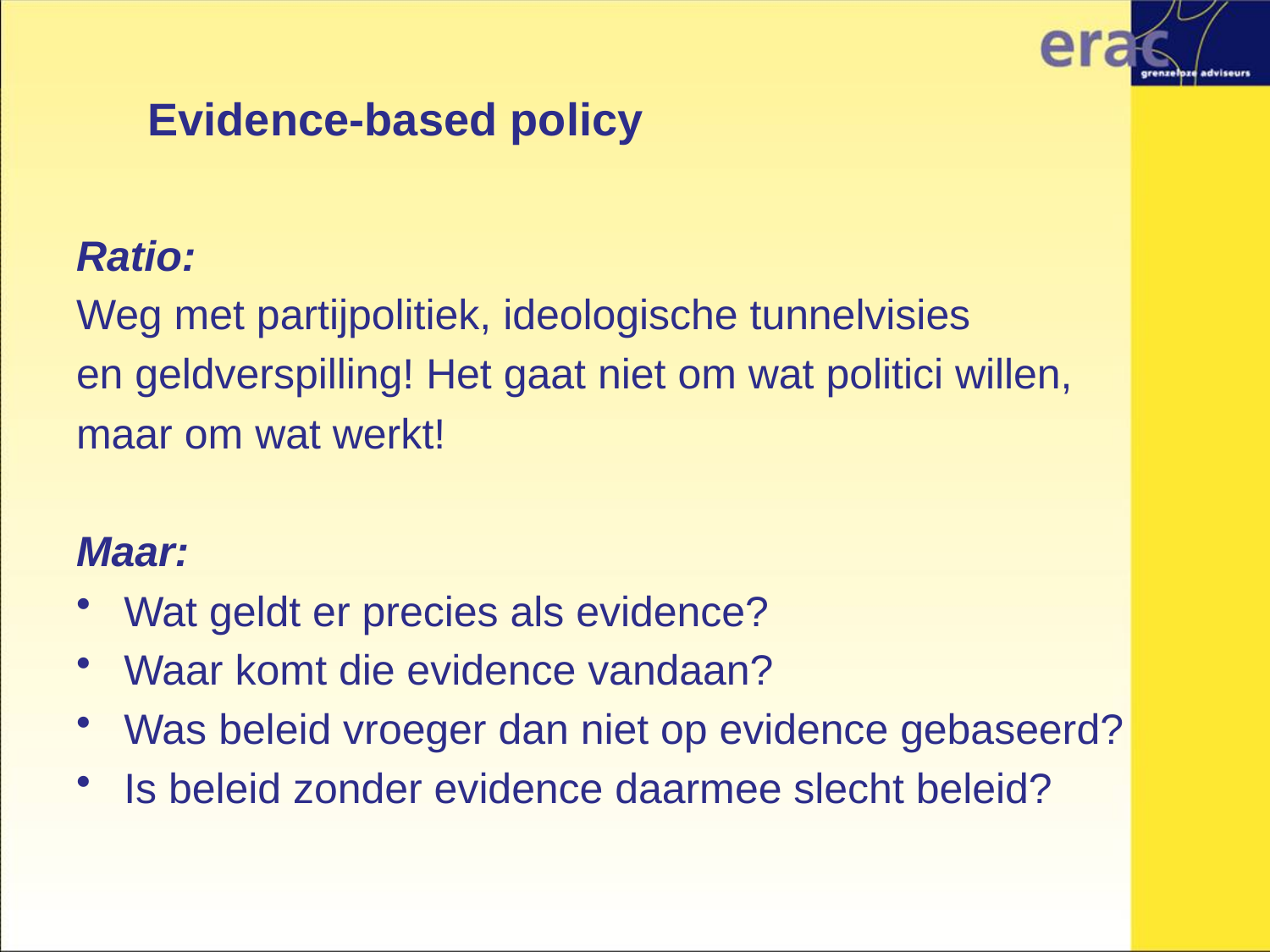

# Evidence-based policy
Ratio:
Weg met partijpolitiek, ideologische tunnelvisies
en geldverspilling! Het gaat niet om wat politici willen,
maar om wat werkt!

Maar:
Wat geldt er precies als evidence?
Waar komt die evidence vandaan?
Was beleid vroeger dan niet op evidence gebaseerd?
Is beleid zonder evidence daarmee slecht beleid?